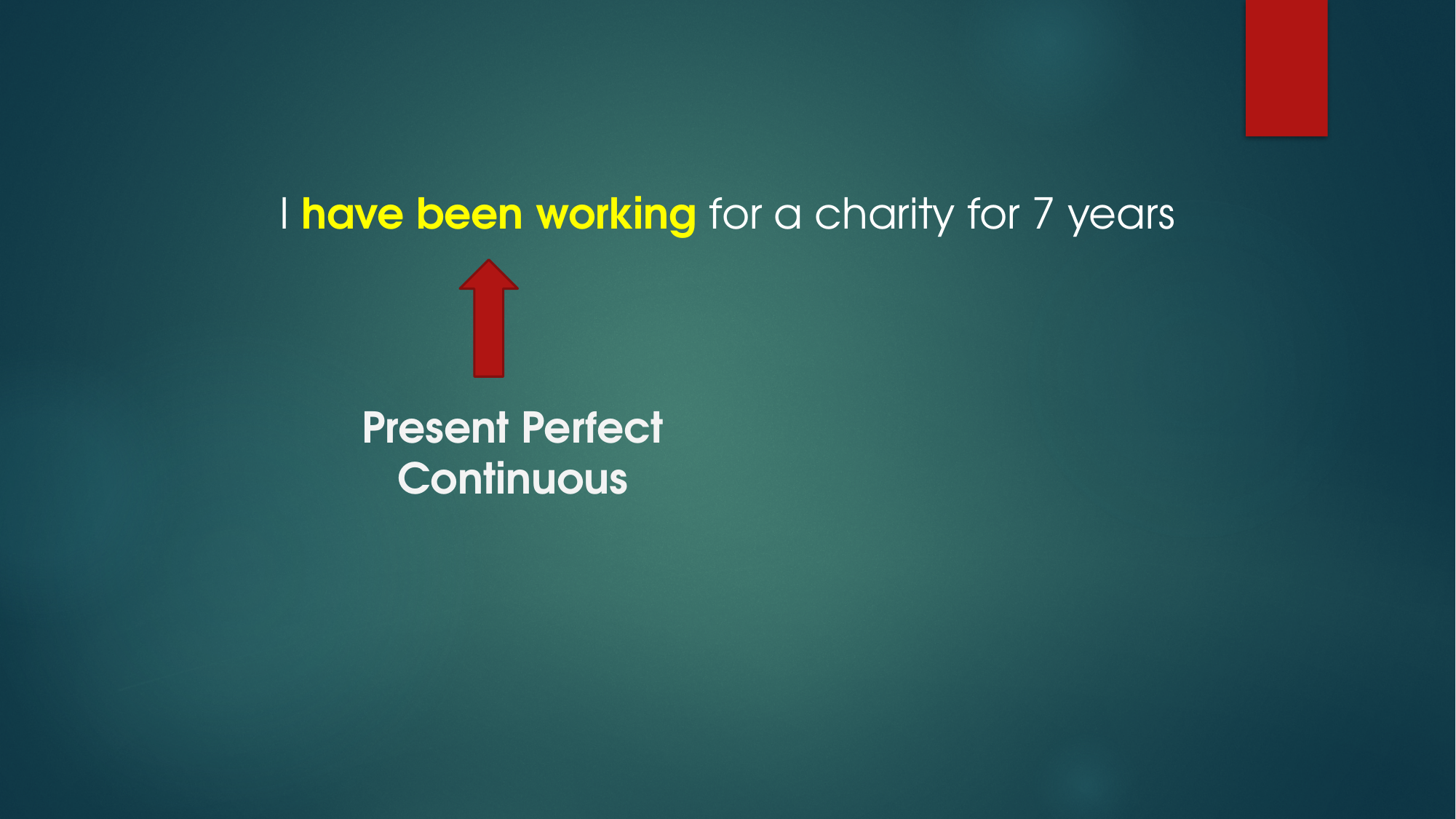

I have been working for a charity for 7 years

Present Perfect Continuous